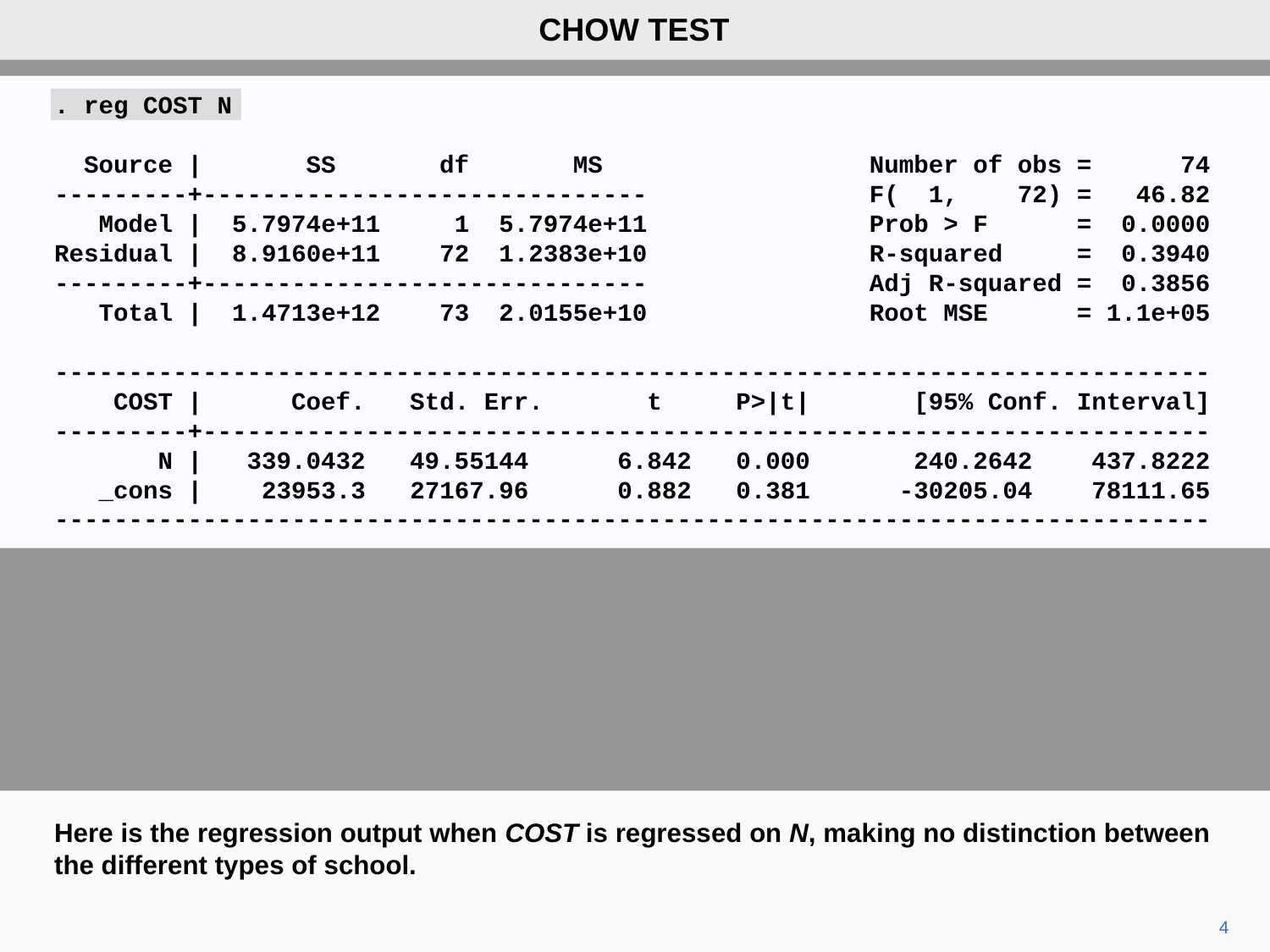

CHOW TEST

. reg COST N

  Source |       SS       df       MS                  Number of obs =      74
---------+------------------------------               F(  1,    72) =   46.82
   Model |  5.7974e+11     1  5.7974e+11               Prob > F      =  0.0000
Residual |  8.9160e+11    72  1.2383e+10               R-squared     =  0.3940
---------+------------------------------               Adj R-squared =  0.3856
   Total |  1.4713e+12    73  2.0155e+10               Root MSE      = 1.1e+05

------------------------------------------------------------------------------
    COST |      Coef.   Std. Err.       t     P>|t|       [95% Conf. Interval]
---------+--------------------------------------------------------------------
       N |   339.0432   49.55144      6.842   0.000       240.2642    437.8222
   _cons |    23953.3   27167.96      0.882   0.381      -30205.04    78111.65
------------------------------------------------------------------------------

Here is the regression output when COST is regressed on N, making no distinction between the different types of school.
4